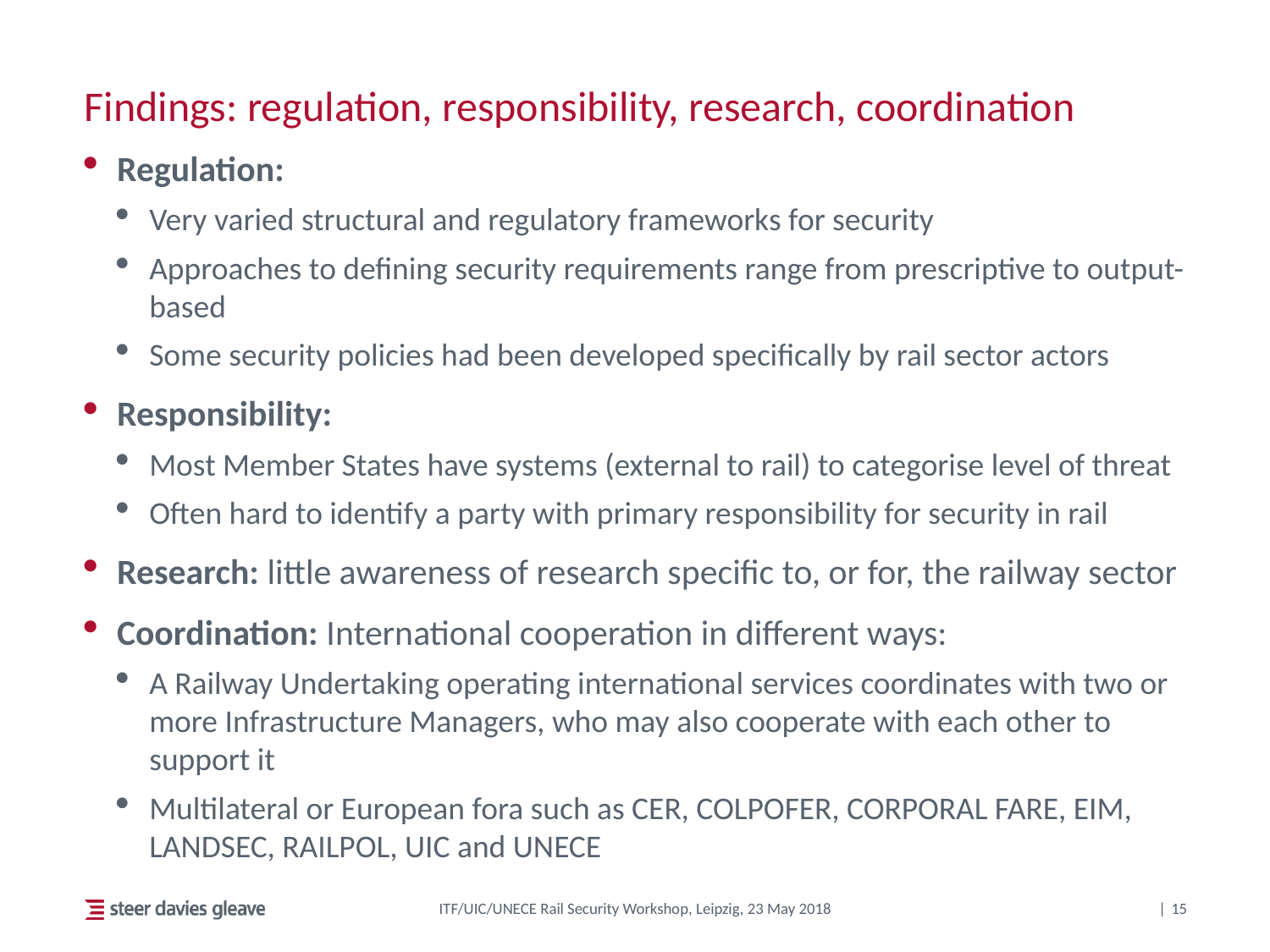

# Findings: regulation, responsibility, research, coordination
Regulation:
Very varied structural and regulatory frameworks for security
Approaches to defining security requirements range from prescriptive to output-based
Some security policies had been developed specifically by rail sector actors
Responsibility:
Most Member States have systems (external to rail) to categorise level of threat
Often hard to identify a party with primary responsibility for security in rail
Research: little awareness of research specific to, or for, the railway sector
Coordination: International cooperation in different ways:
A Railway Undertaking operating international services coordinates with two or more Infrastructure Managers, who may also cooperate with each other to support it
Multilateral or European fora such as CER, COLPOFER, CORPORAL FARE, EIM, LANDSEC, RAILPOL, UIC and UNECE
ITF/UIC/UNECE Rail Security Workshop, Leipzig, 23 May 2018
15